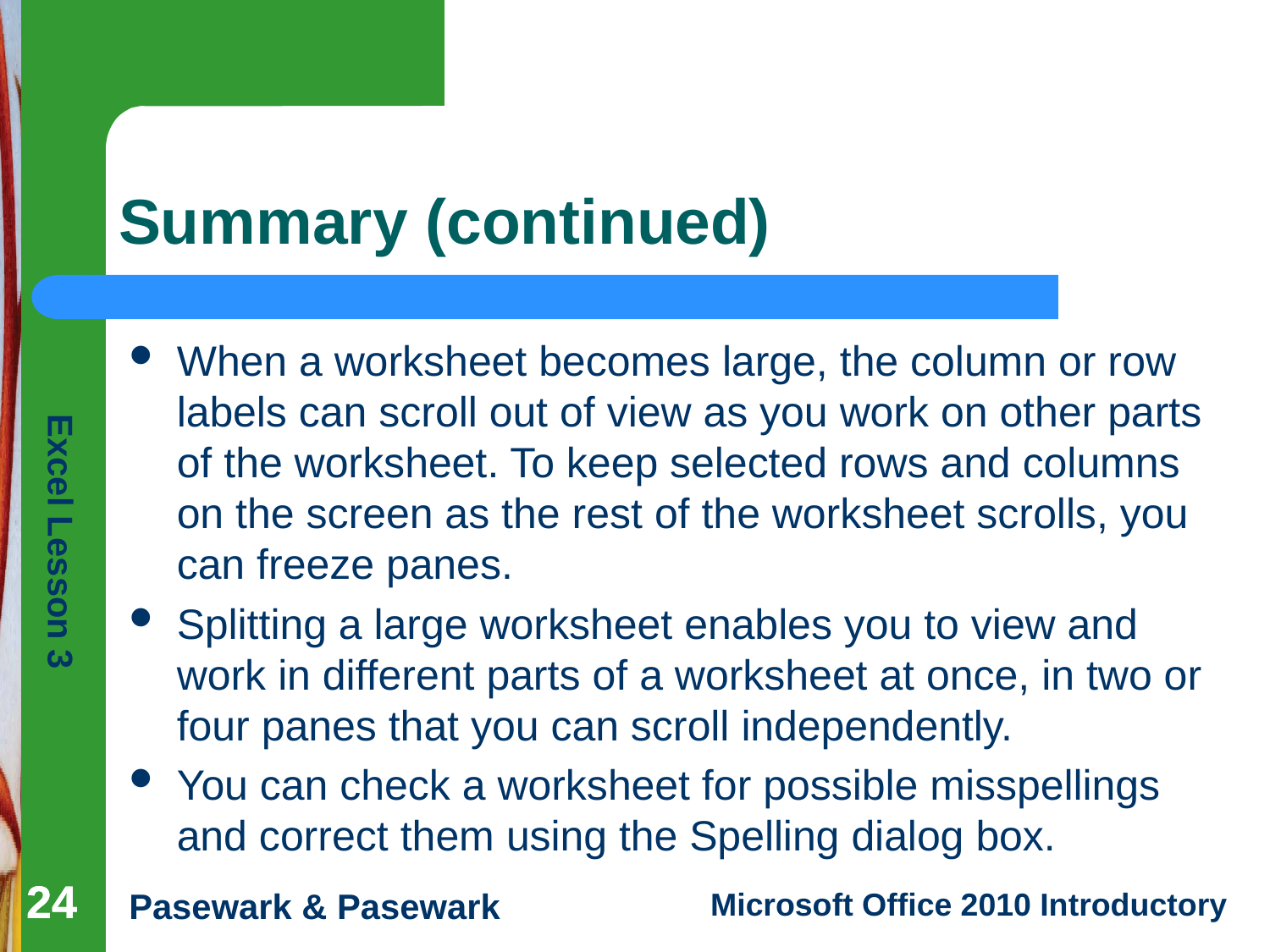

# Summary (continued)
When a worksheet becomes large, the column or row labels can scroll out of view as you work on other parts of the worksheet. To keep selected rows and columns on the screen as the rest of the worksheet scrolls, you can freeze panes.
Splitting a large worksheet enables you to view and work in different parts of a worksheet at once, in two or four panes that you can scroll independently.
You can check a worksheet for possible misspellings and correct them using the Spelling dialog box.
24
24
24